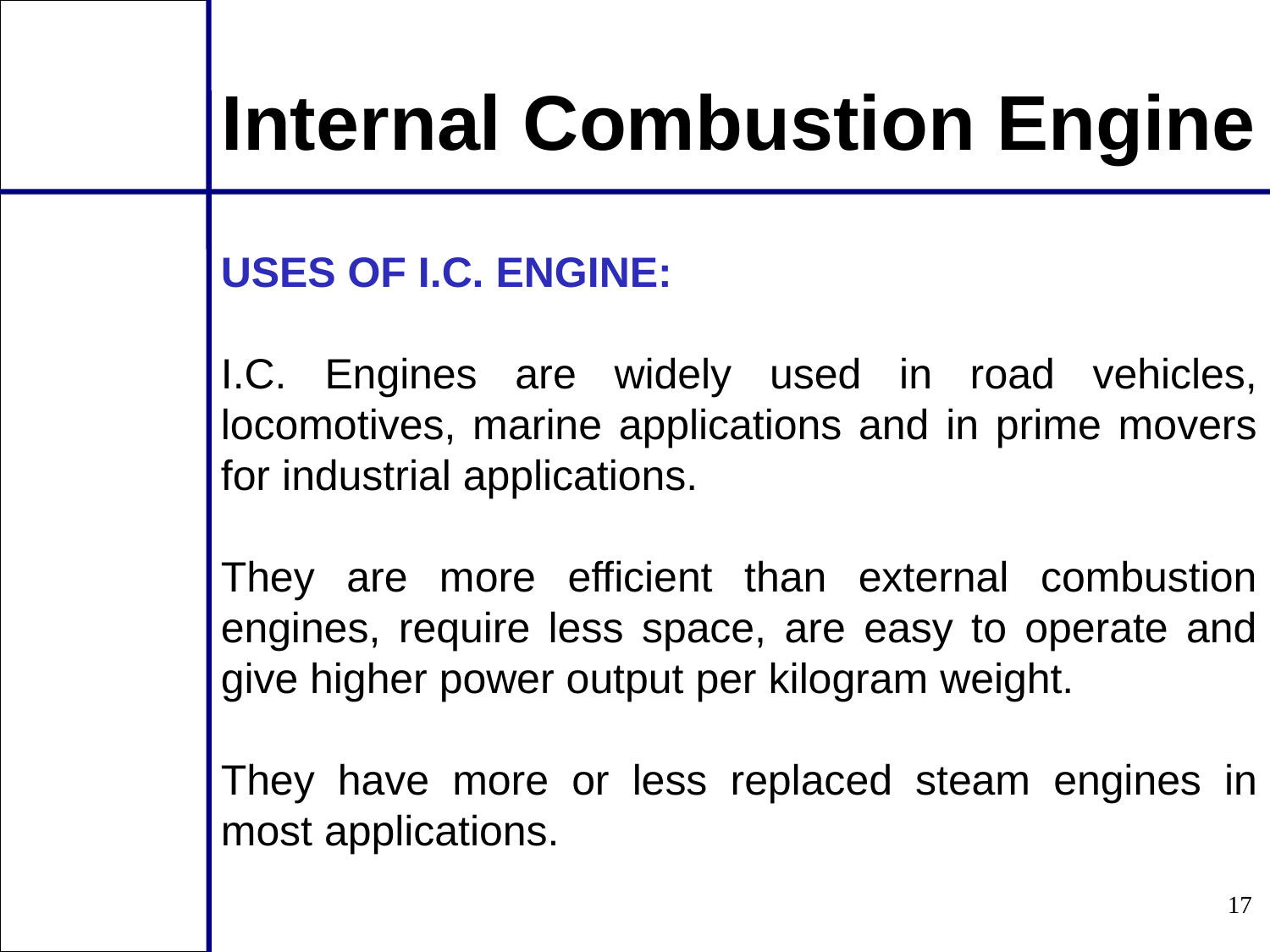

Internal Combustion Engine

USES OF I.C. ENGINE:

I.C. Engines are widely used in road vehicles, locomotives, marine applications and in prime movers for industrial applications.

They are more efficient than external combustion engines, require less space, are easy to operate and give higher power output per kilogram weight.

They have more or less replaced steam engines in most applications.
17